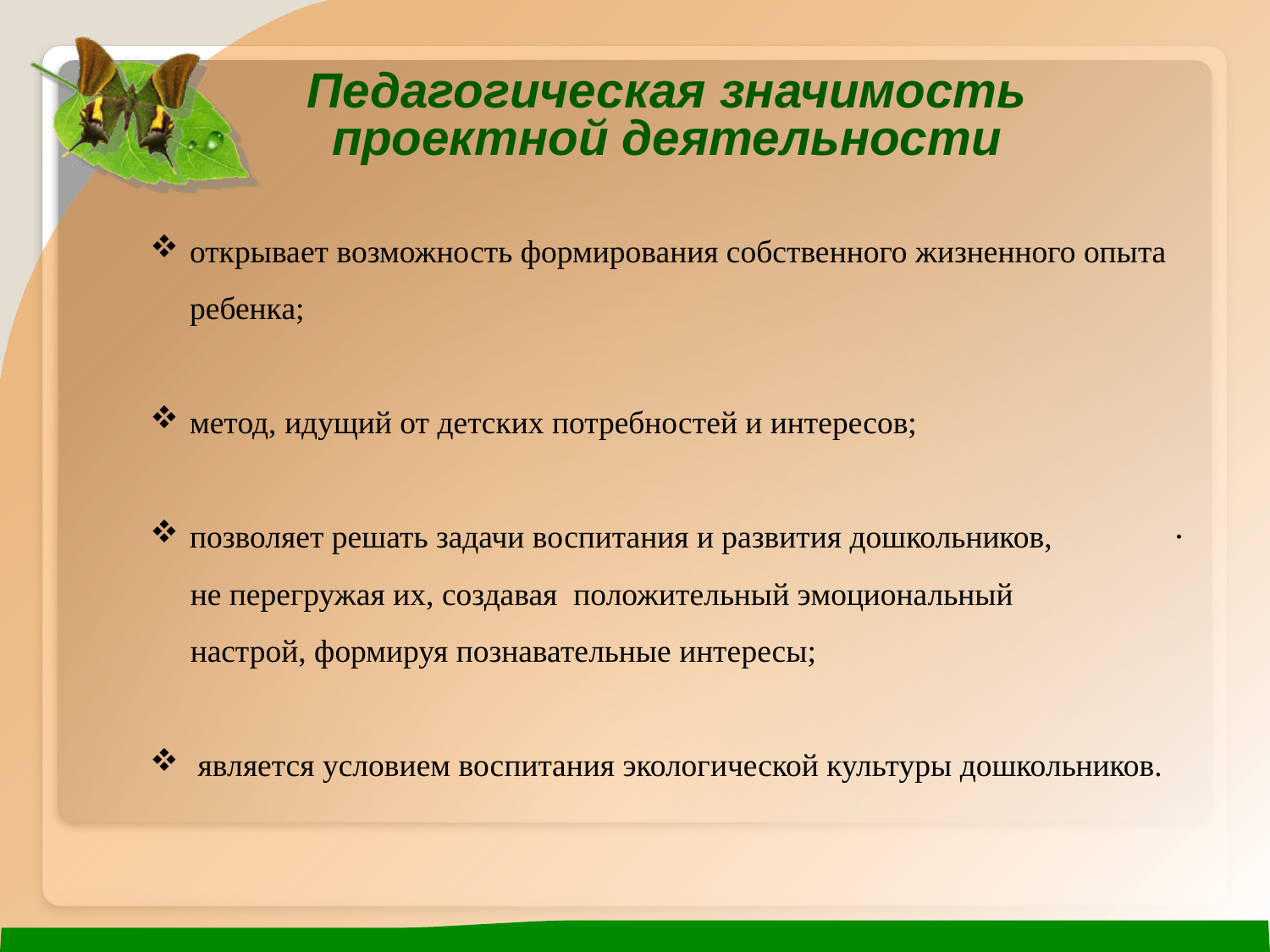

Педагогическая значимость
проектной деятельности

открывает возможность формирования собственного жизненного опыта ребенка;

метод, идущий от детских потребностей и интересов;

позволяет решать задачи воспитания и развития дошкольников,
     не перегружая их, создавая  положительный эмоциональный
     настрой, формируя познавательные интересы;

 является условием воспитания экологической культуры дошкольников.
.